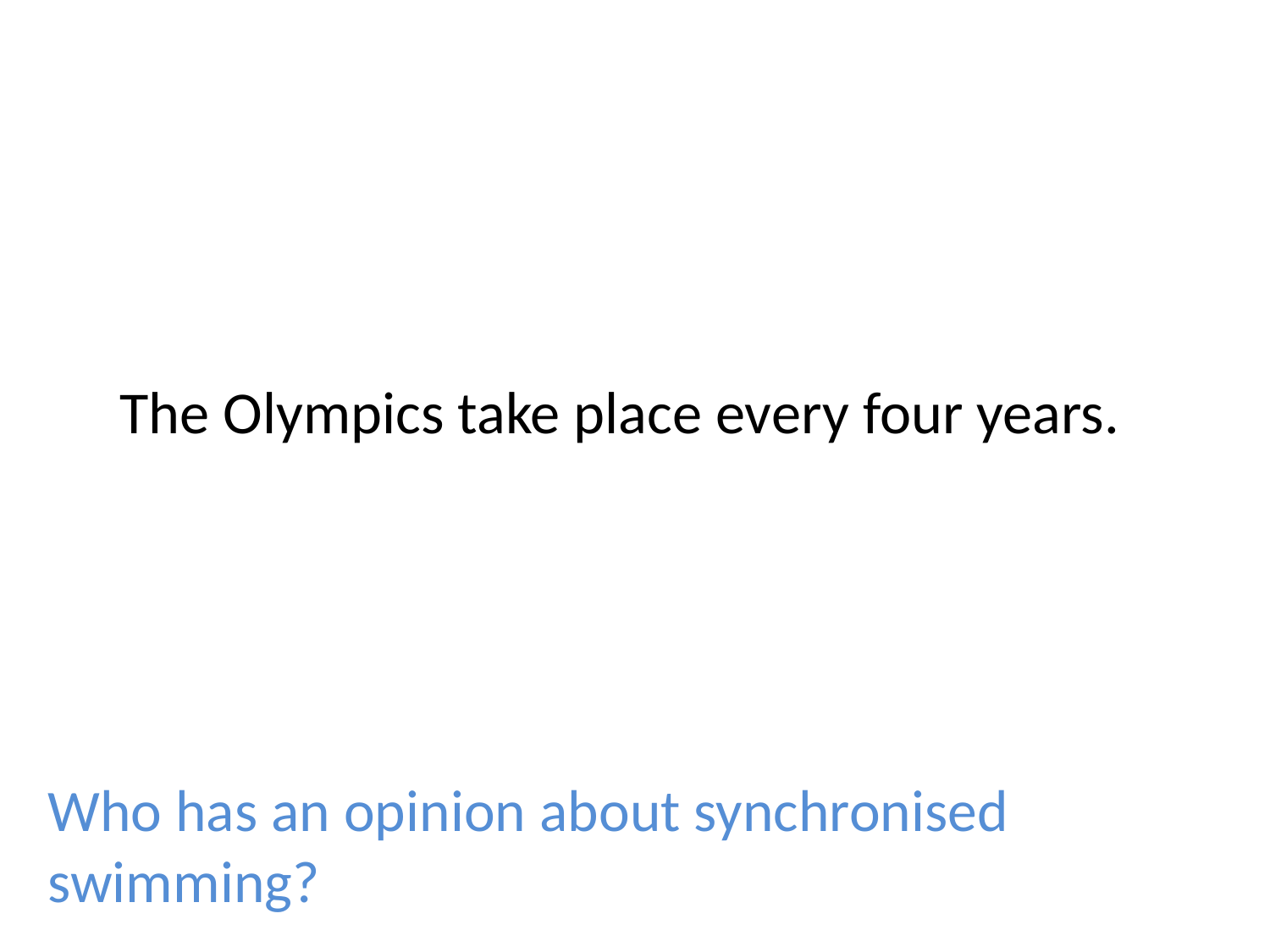

# The Olympics take place every four years.
Who has an opinion about synchronised swimming?